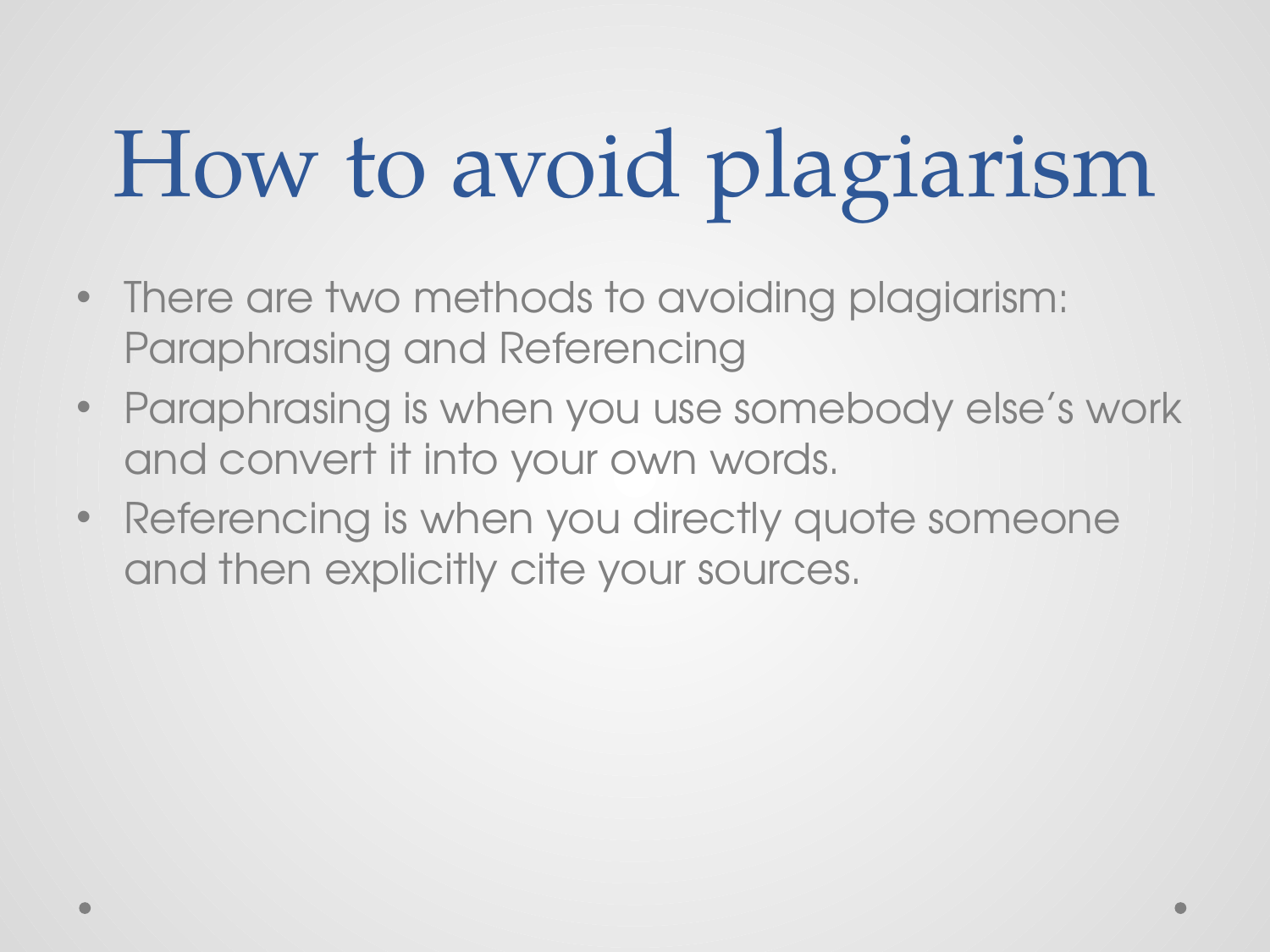

# How to avoid plagiarism
There are two methods to avoiding plagiarism: Paraphrasing and Referencing
Paraphrasing is when you use somebody else’s work and convert it into your own words.
Referencing is when you directly quote someone and then explicitly cite your sources.